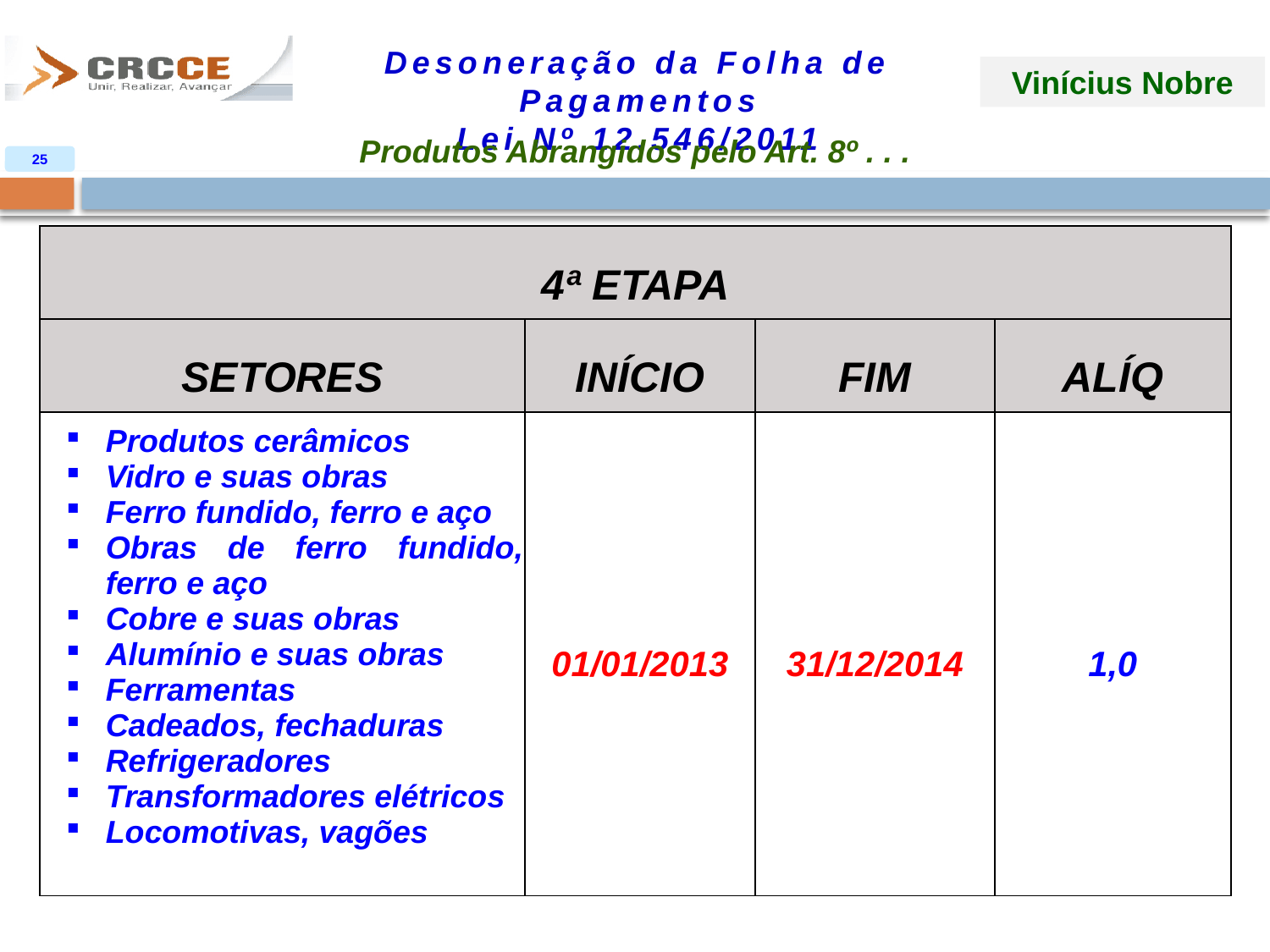

Produtos Abrangidos pelo Art. 8º . . .
25
| 4ª ETAPA |  |  |  |
| --- | --- | --- | --- |
| SETORES | INÍCIO | FIM | ALÍQ |
| Produtos cerâmicos Vidro e suas obras Ferro fundido, ferro e aço Obras de ferro fundido, ferro e aço Cobre e suas obras Alumínio e suas obras Ferramentas Cadeados, fechaduras Refrigeradores Transformadores elétricos Locomotivas, vagões | 01/01/2013 | 31/12/2014 | 1,0 |